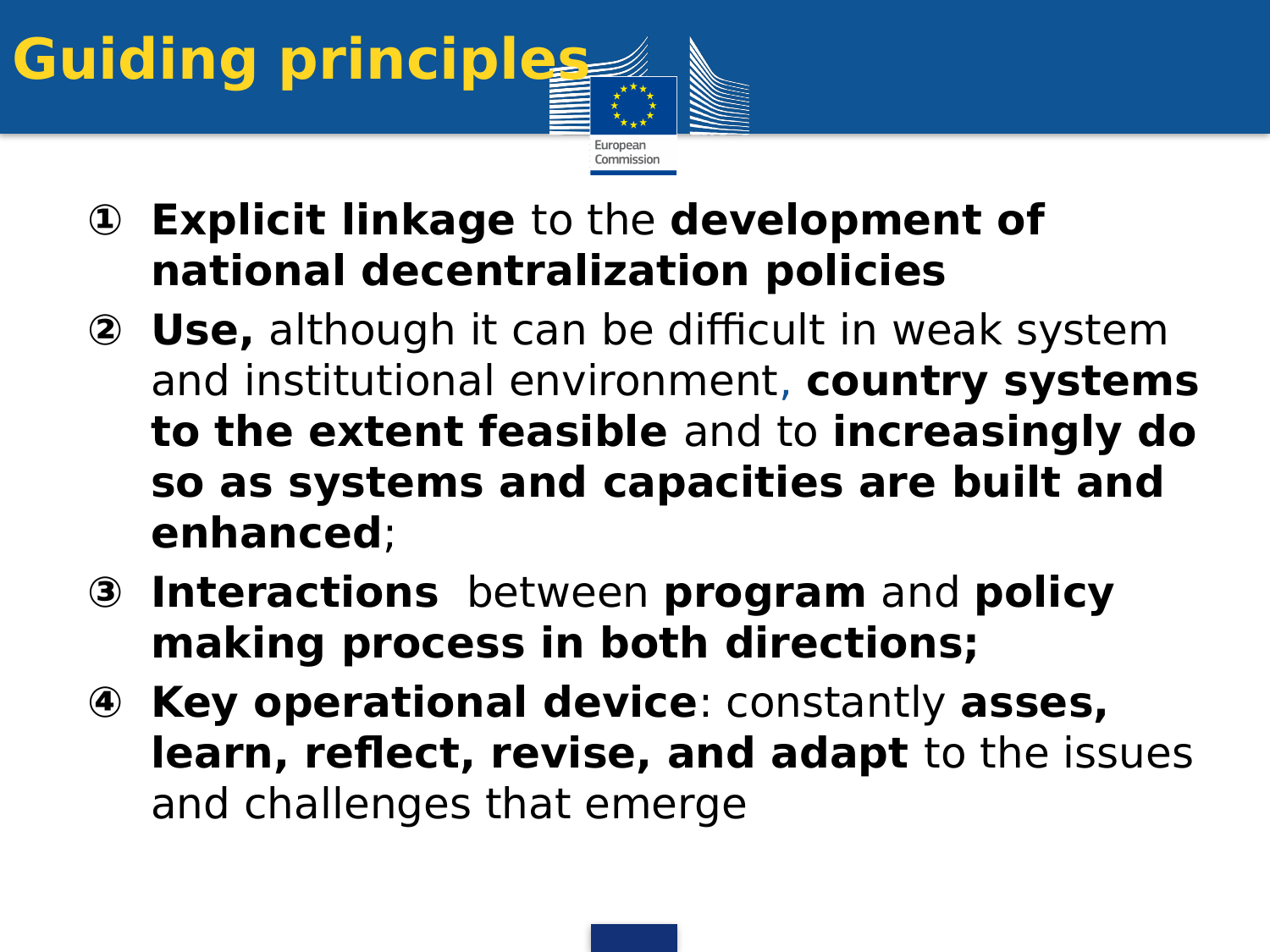

Guiding principles
Explicit linkage to the development of national decentralization policies
Use, although it can be difficult in weak system and institutional environment, country systems to the extent feasible and to increasingly do so as systems and capacities are built and enhanced;
Interactions  between program and policy making process in both directions;
Key operational device: constantly asses, learn, reflect, revise, and adapt to the issues and challenges that emerge